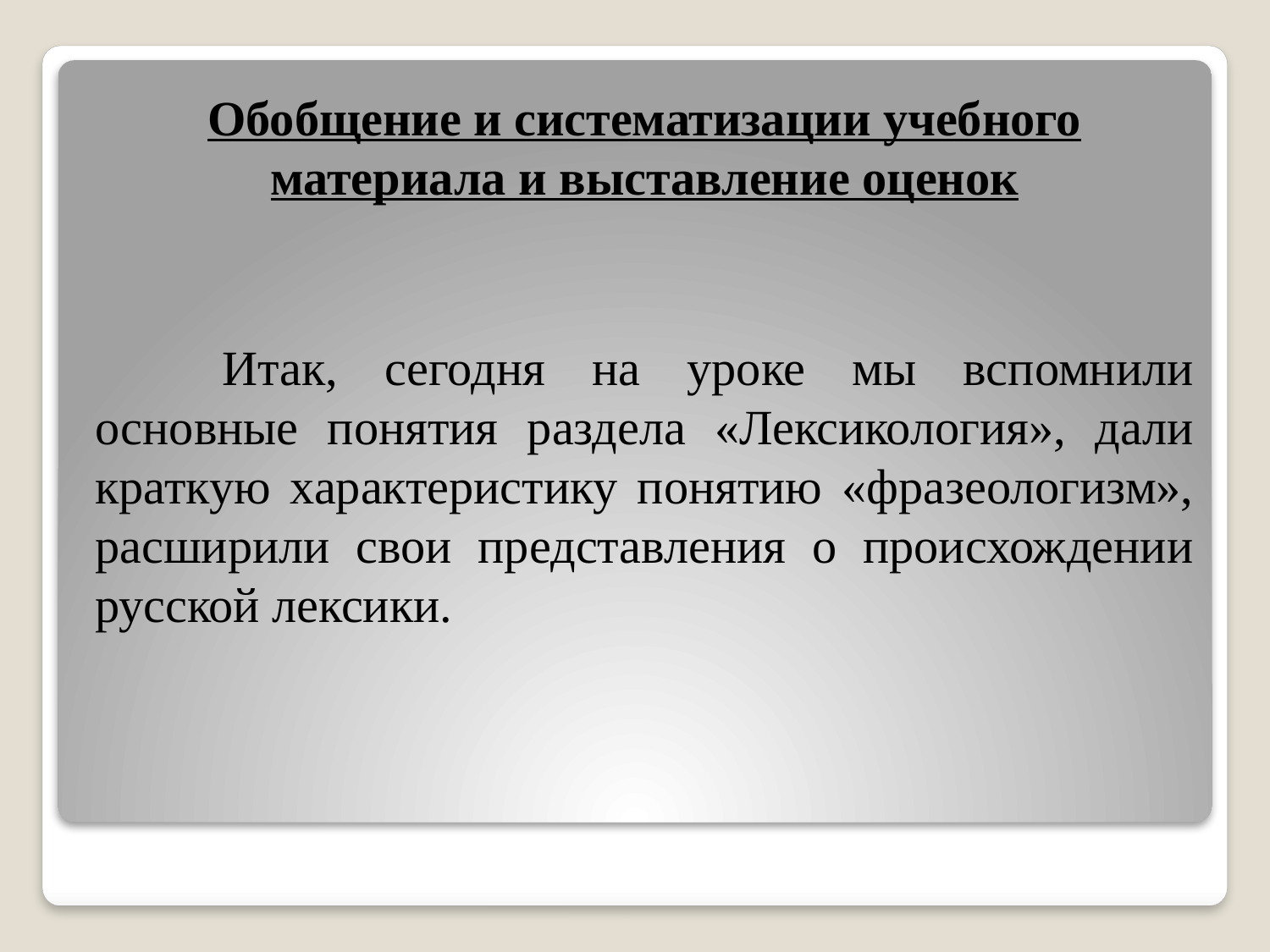

Обобщение и систематизации учебного материала и выставление оценок

	Итак, сегодня на уроке мы вспомнили основные понятия раздела «Лексикология», дали краткую характеристику понятию «фразеологизм», расширили свои представления о происхождении русской лексики.